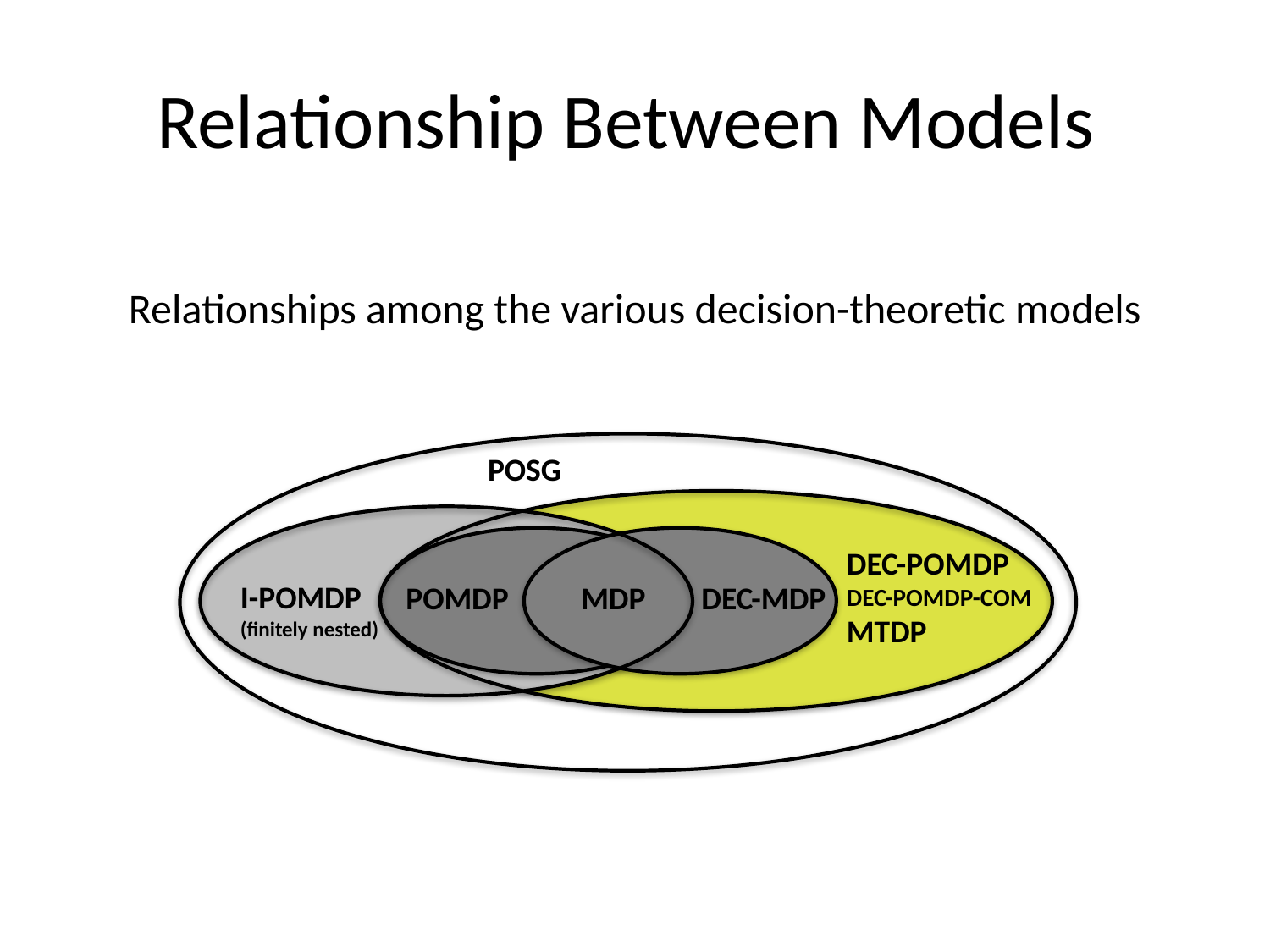

# Relationship Between Models
Relationships among the various decision-theoretic models

POSG

DEC-POMDP
DEC-POMDP-COM
MTDP
I-POMDP
(finitely nested)
POMDP
MDP
DEC-MDP